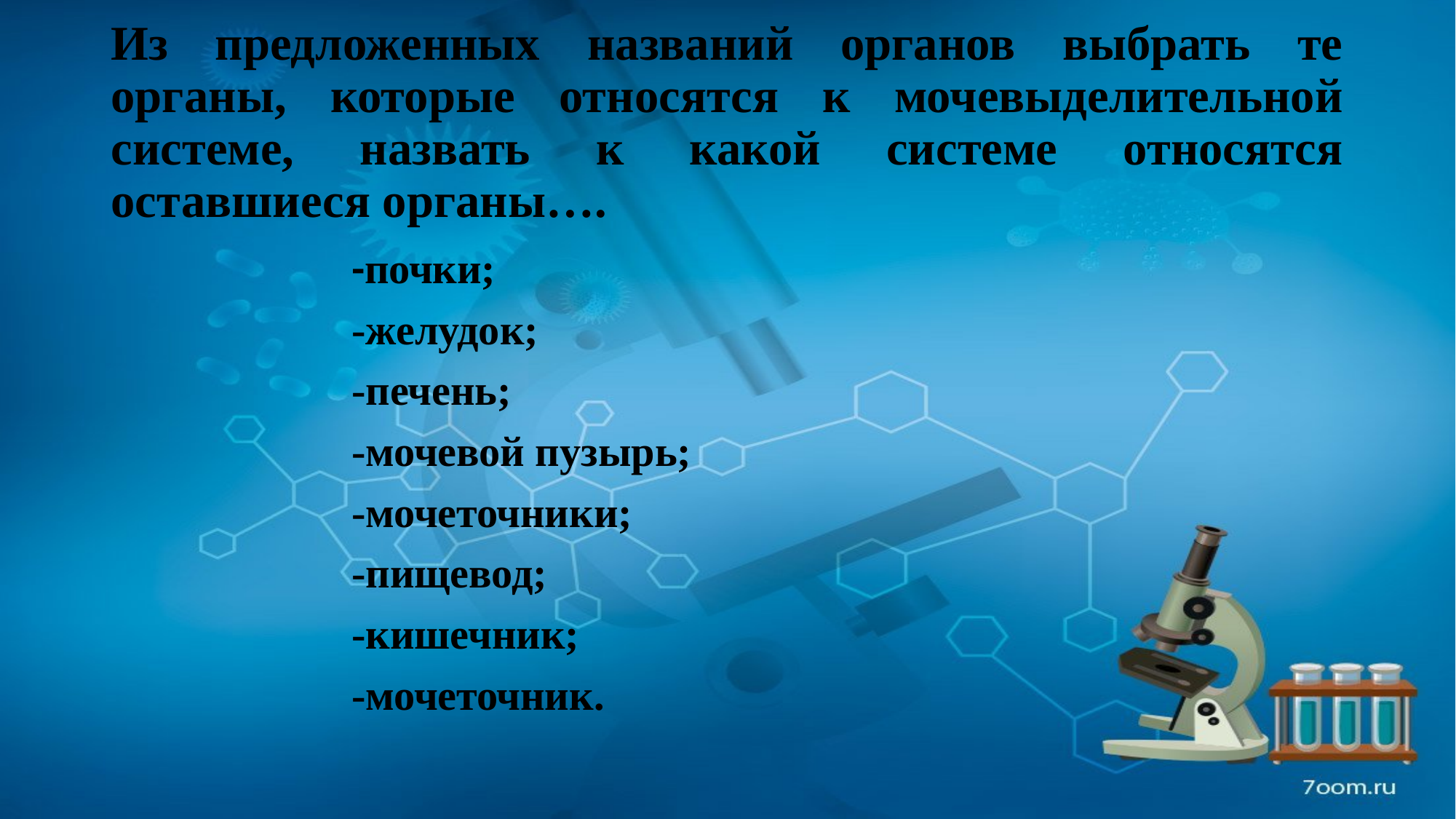

# Из предложенных названий органов выбрать те органы, которые относятся к мочевыделительной системе, назвать к какой системе относятся оставшиеся органы….
-почки;
-желудок;
-печень;
-мочевой пузырь;
-мочеточники;
-пищевод;
-кишечник;
-мочеточник.